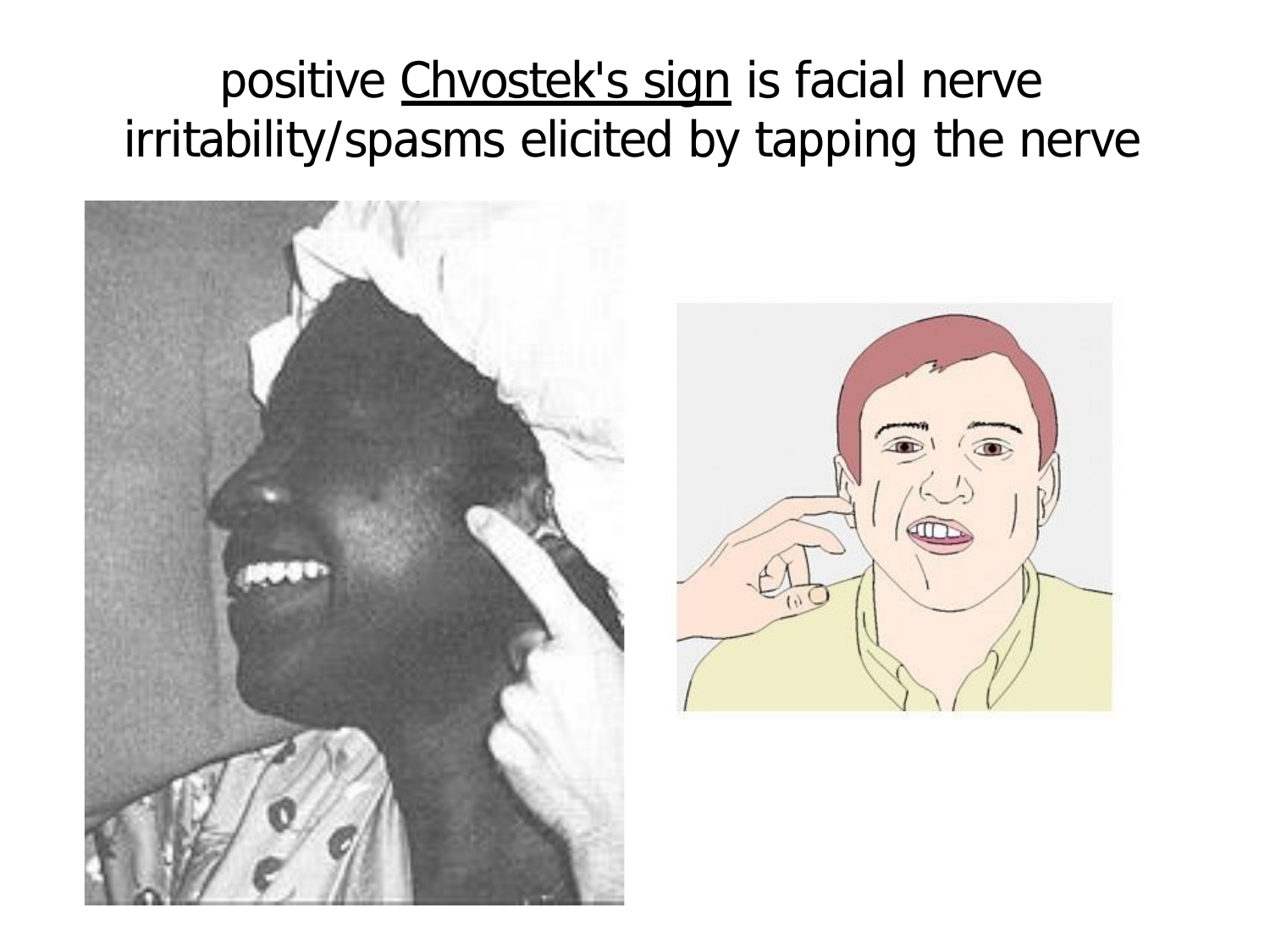

# positive Chvostek's sign is facial nerve  irritability/spasms elicited by tapping the nerve